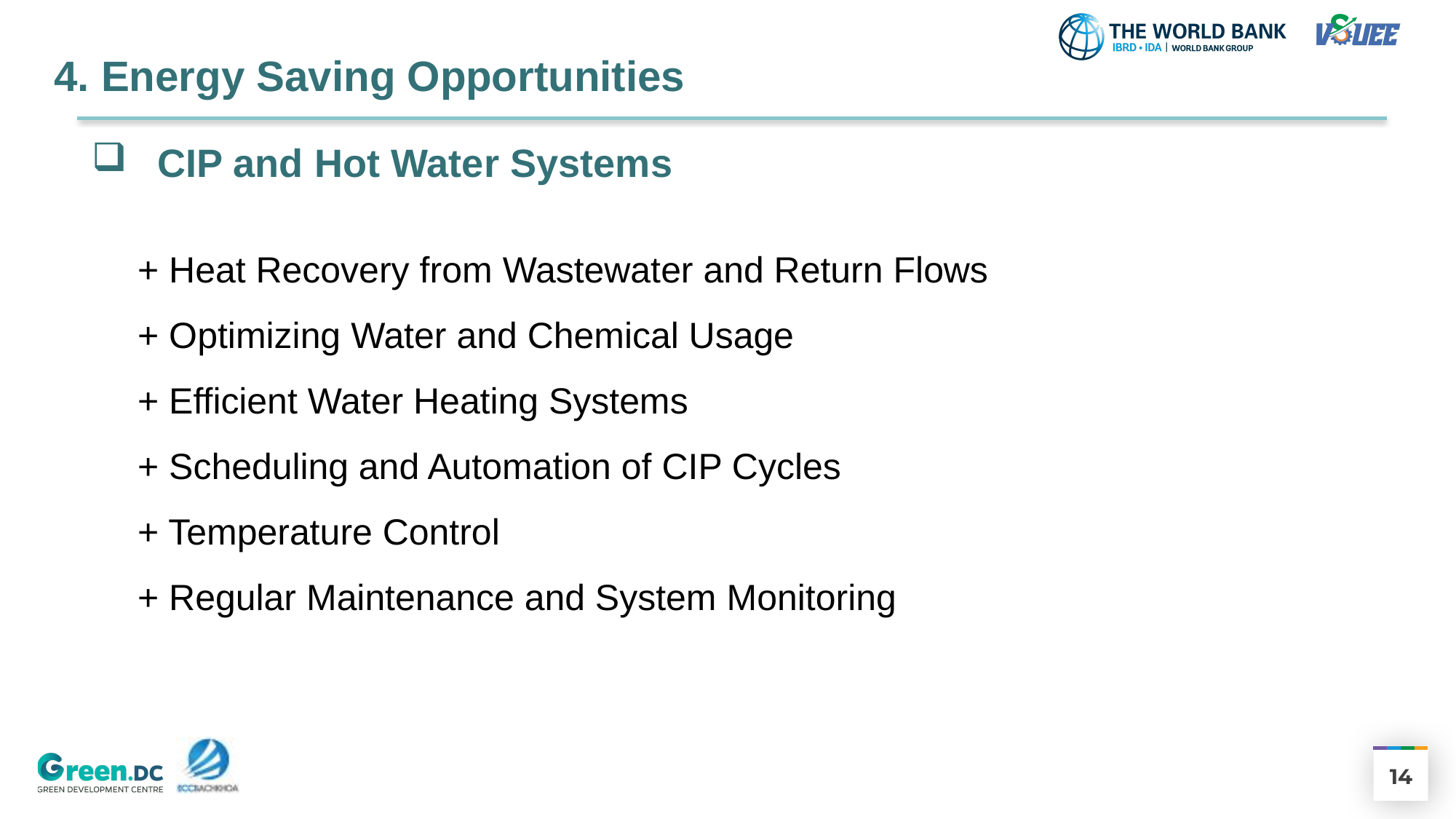

# 4. Energy Saving Opportunities
 CIP and Hot Water Systems
+ Heat Recovery from Wastewater and Return Flows
+ Optimizing Water and Chemical Usage
+ Efficient Water Heating Systems
+ Scheduling and Automation of CIP Cycles
+ Temperature Control
+ Regular Maintenance and System Monitoring